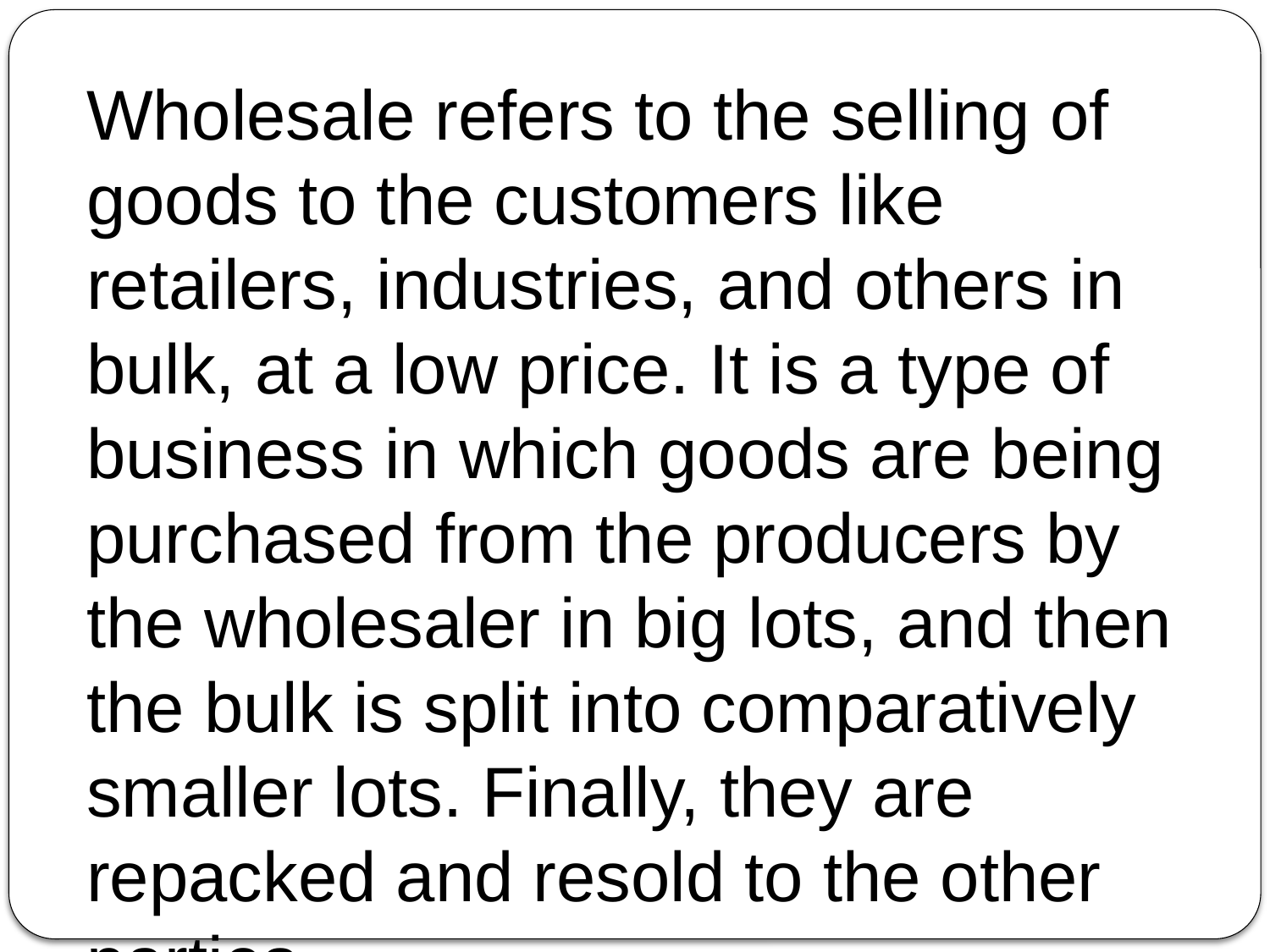

Wholesale refers to the selling of goods to the customers like retailers, industries, and others in bulk, at a low price. It is a type of business in which goods are being purchased from the producers by the wholesaler in big lots, and then the bulk is split into comparatively smaller lots. Finally, they are repacked and resold to the other parties.